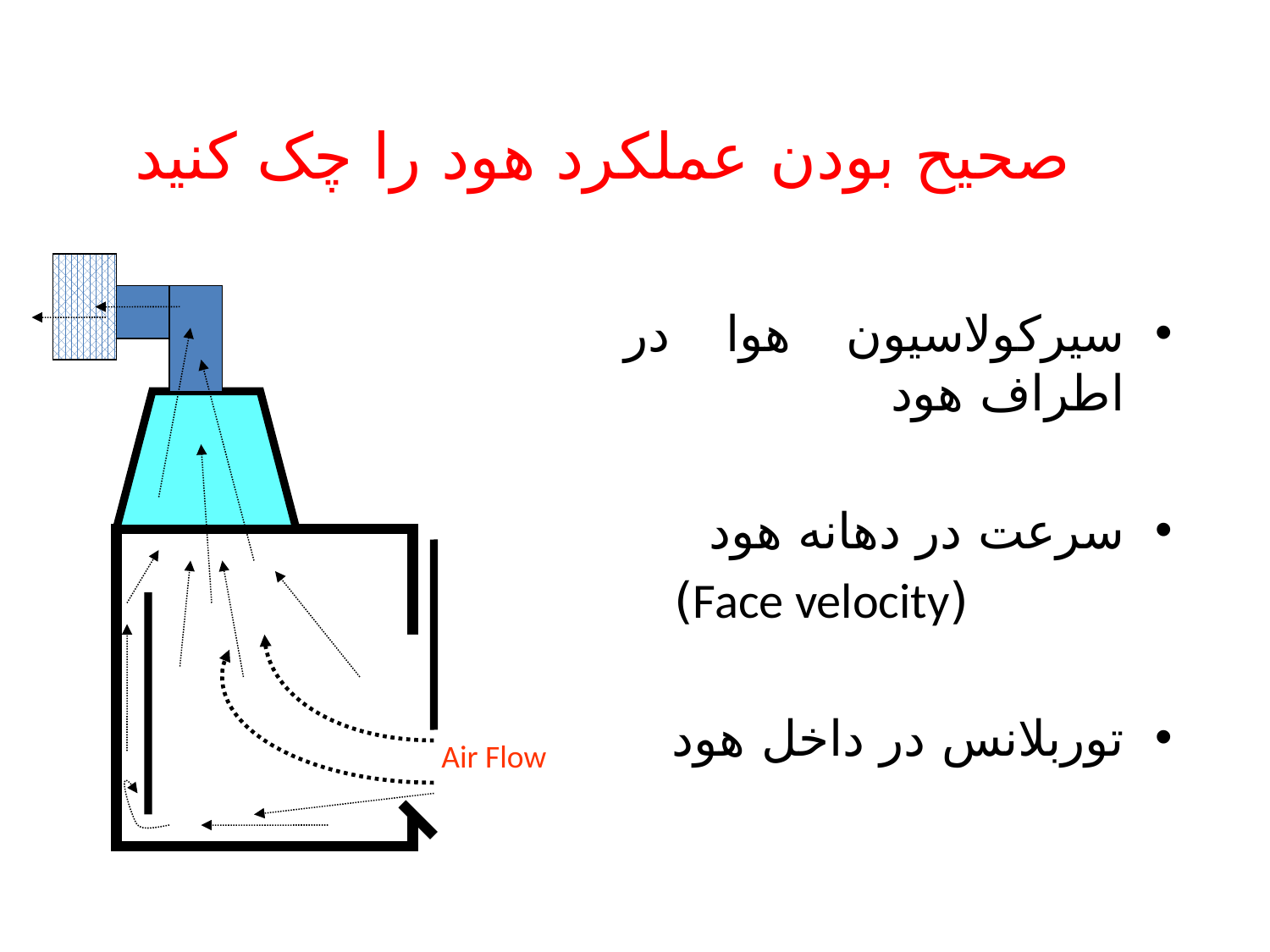

# صحیح بودن عملکرد هود را چک کنید

سیرکولاسیون هوا در اطراف هود

سرعت در دهانه هود
             (Face velocity)

توربلانس در داخل هود

Air Flow